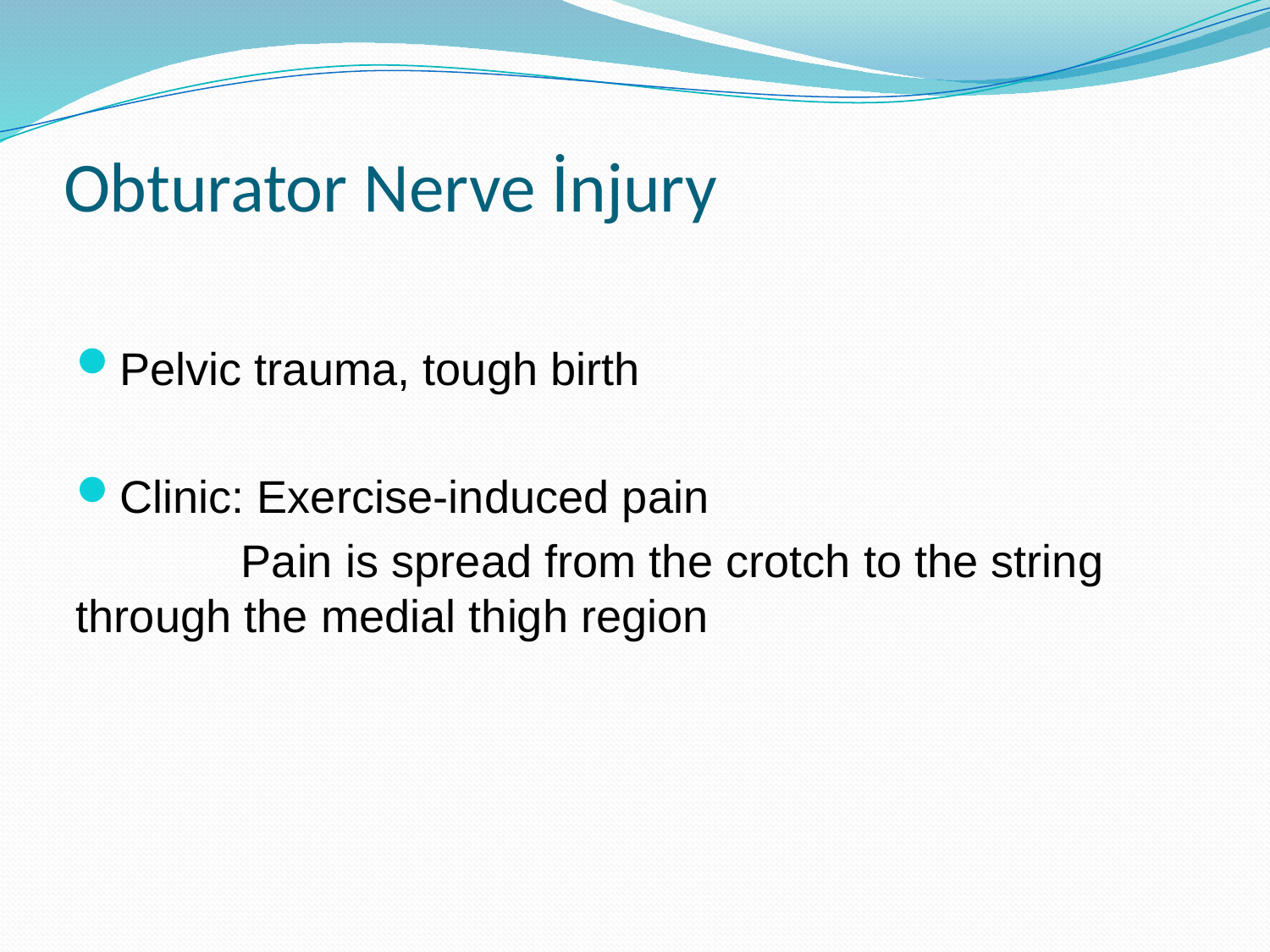

# Obturator Nerve İnjury

Pelvic trauma, tough birth

Clinic: Exercise-induced pain
             Pain is spread from the crotch to the string through the medial thigh region